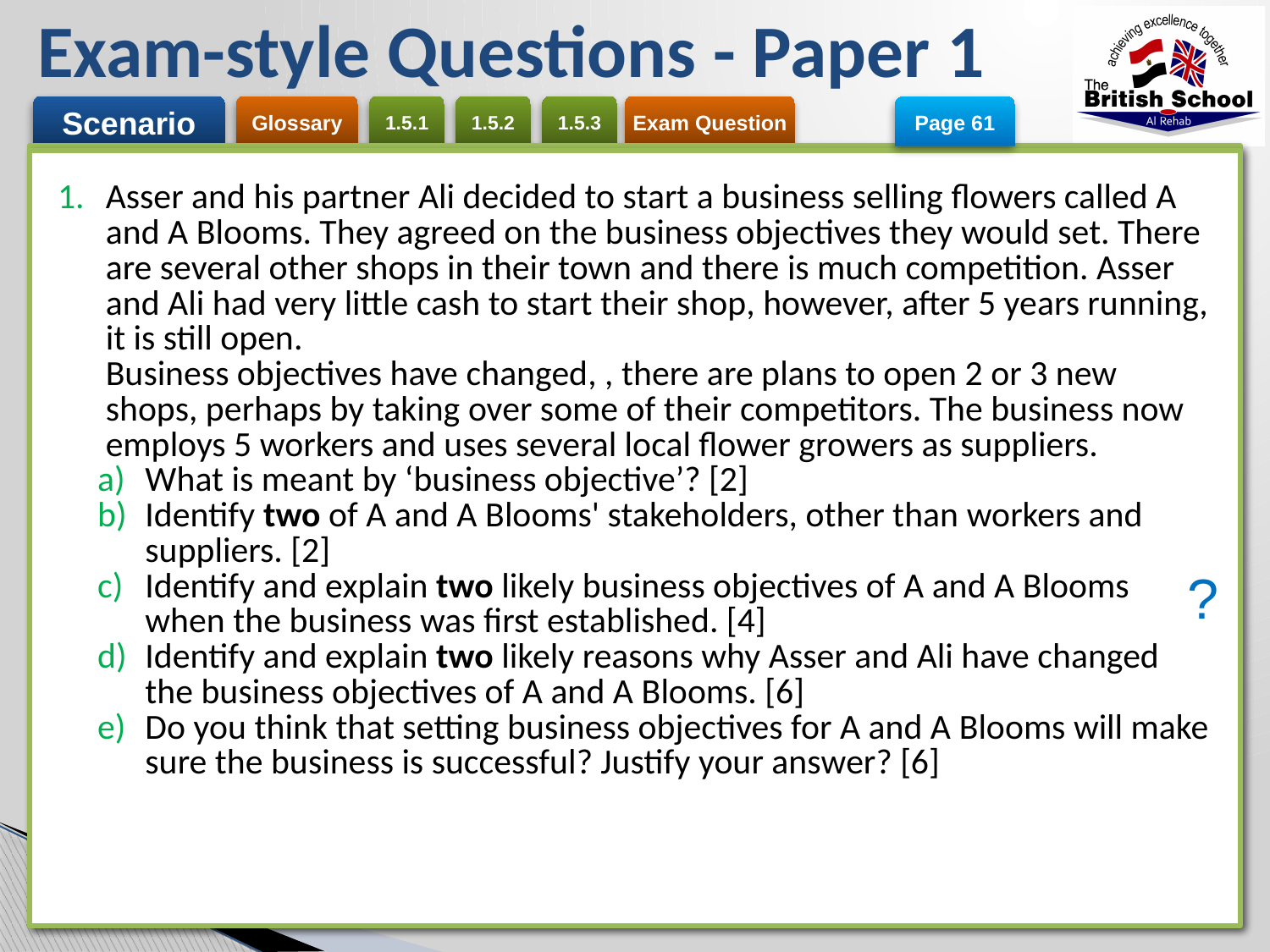

# Exam-style Questions - Paper 1
Page 61

| Asser and his partner Ali decided to start a business selling flowers called A and A Blooms. They agreed on the business objectives they would set. There are several other shops in their town and there is much competition. Asser and Ali had very little cash to start their shop, however, after 5 years running, it is still open. Business objectives have changed, , there are plans to open 2 or 3 new shops, perhaps by taking over some of their competitors. The business now employs 5 workers and uses several local flower growers as suppliers. What is meant by ‘business objective’? [2] Identify two of A and A Blooms' stakeholders, other than workers and suppliers. [2] Identify and explain two likely business objectives of A and A Blooms when the business was first established. [4] Identify and explain two likely reasons why Asser and Ali have changed the business objectives of A and A Blooms. [6] Do you think that setting business objectives for A and A Blooms will make sure the business is successful? Justify your answer? [6] |
| --- |
?